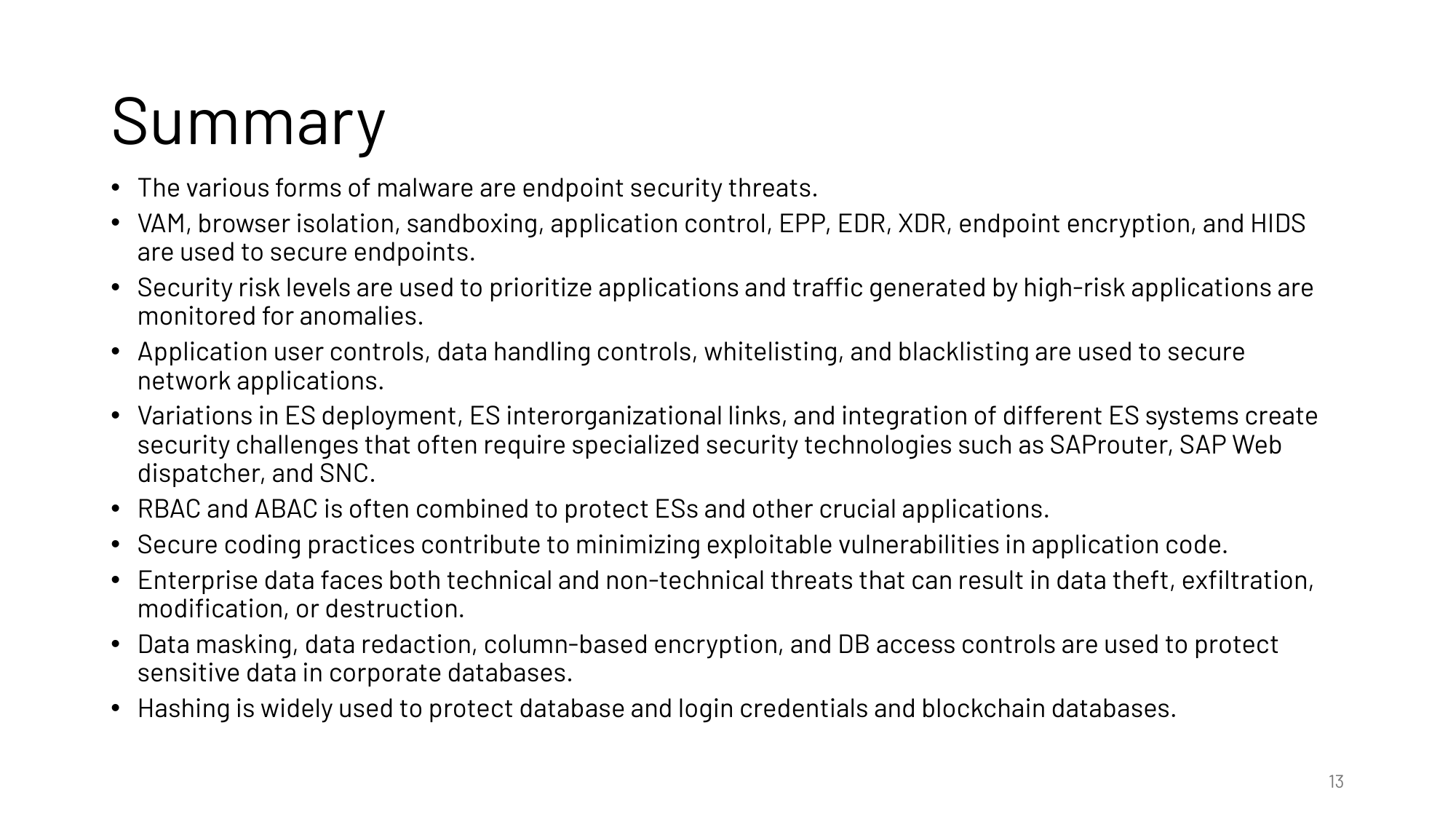

# Summary
The various forms of malware are endpoint security threats.
VAM, browser isolation, sandboxing, application control, EPP, EDR, XDR, endpoint encryption, and HIDS are used to secure endpoints.
Security risk levels are used to prioritize applications and traffic generated by high-risk applications are monitored for anomalies.
Application user controls, data handling controls, whitelisting, and blacklisting are used to secure network applications.
Variations in ES deployment, ES interorganizational links, and integration of different ES systems create security challenges that often require specialized security technologies such as SAProuter, SAP Web dispatcher, and SNC.
RBAC and ABAC is often combined to protect ESs and other crucial applications.
Secure coding practices contribute to minimizing exploitable vulnerabilities in application code.
Enterprise data faces both technical and non-technical threats that can result in data theft, exfiltration, modification, or destruction.
Data masking, data redaction, column-based encryption, and DB access controls are used to protect sensitive data in corporate databases.
Hashing is widely used to protect database and login credentials and blockchain databases.

13